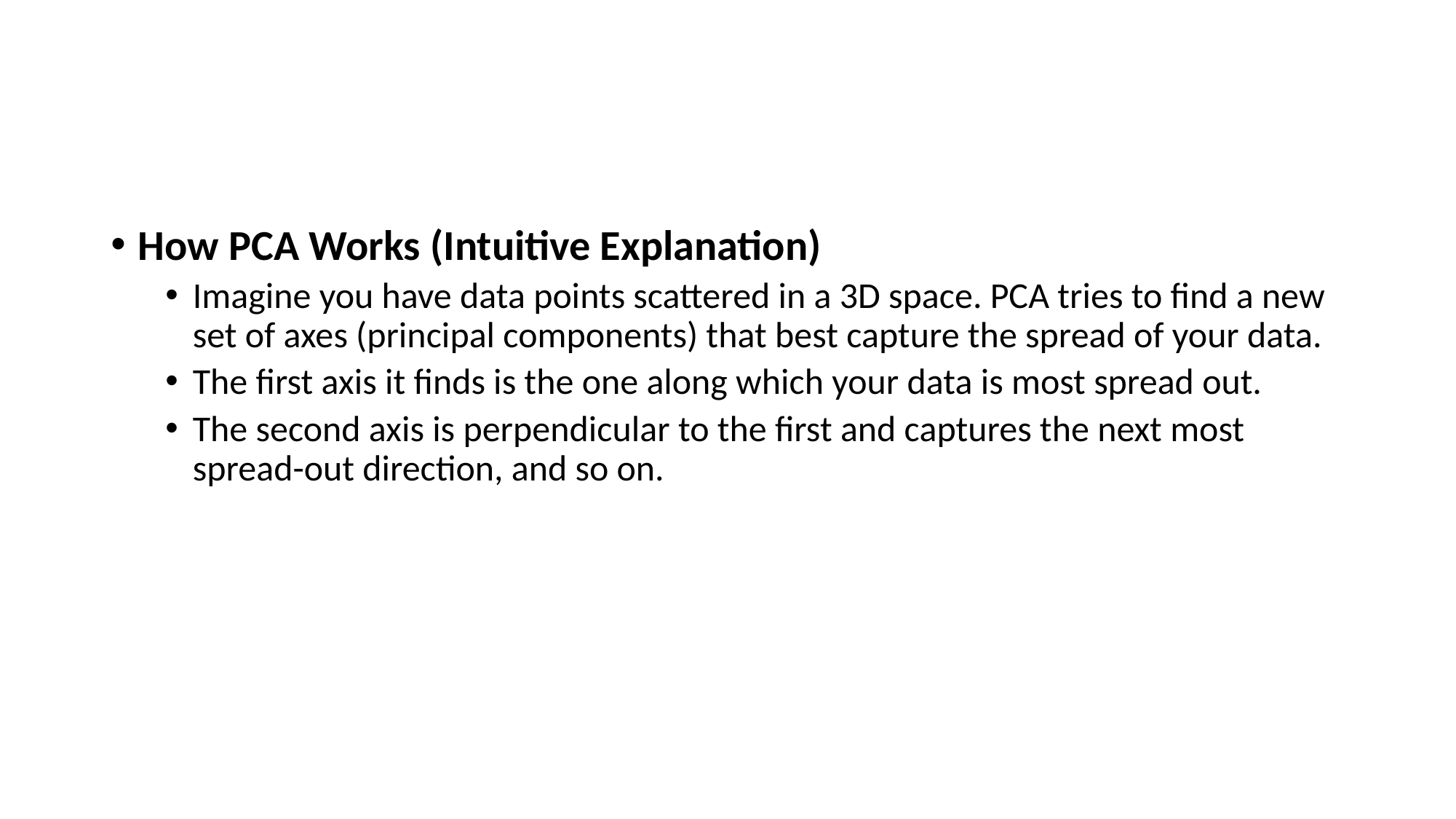

#
How PCA Works (Intuitive Explanation)
Imagine you have data points scattered in a 3D space. PCA tries to find a new set of axes (principal components) that best capture the spread of your data.
The first axis it finds is the one along which your data is most spread out.
The second axis is perpendicular to the first and captures the next most spread-out direction, and so on.